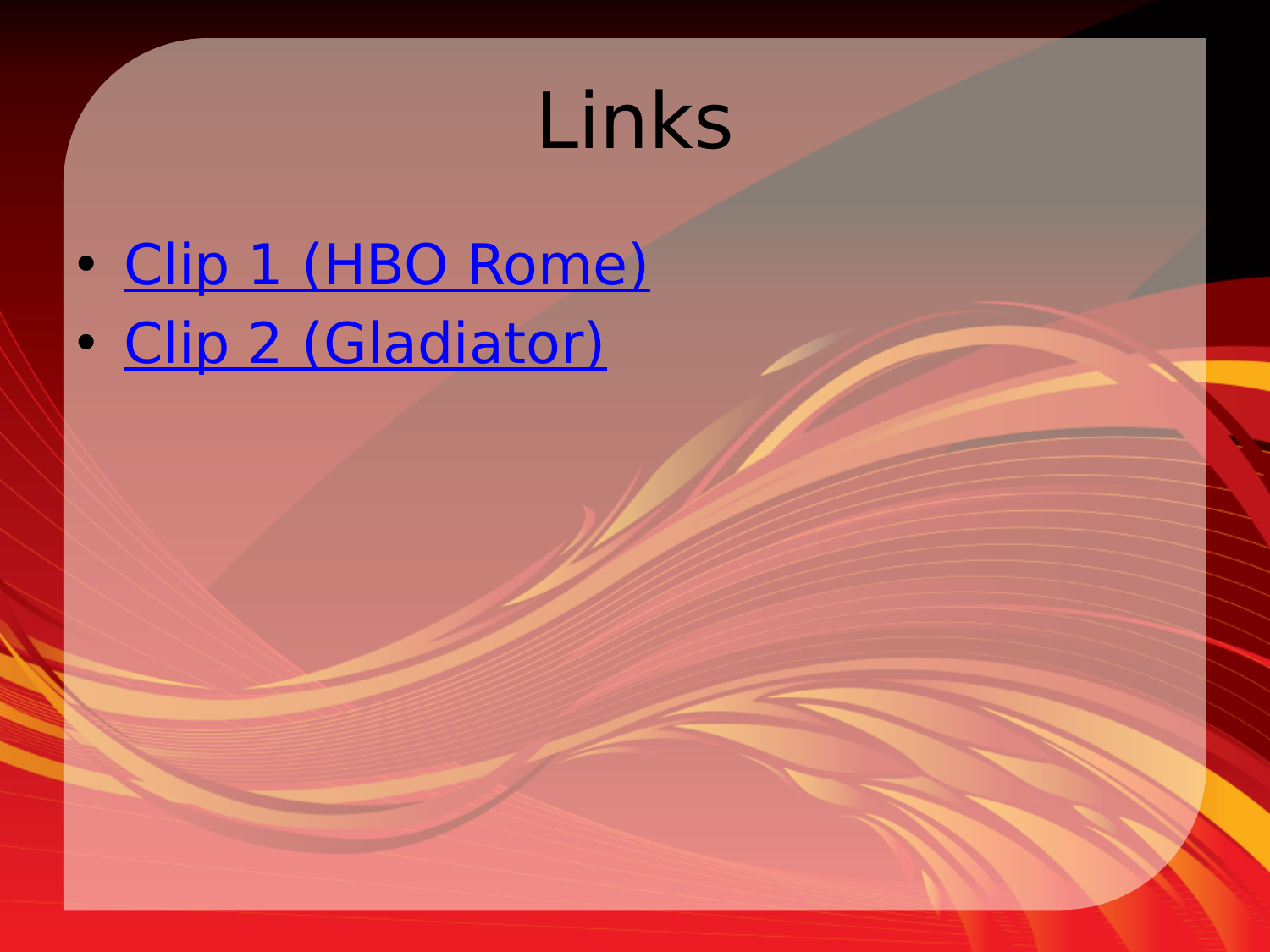

# Links
Clip 1 (HBO Rome)
Clip 2 (Gladiator)